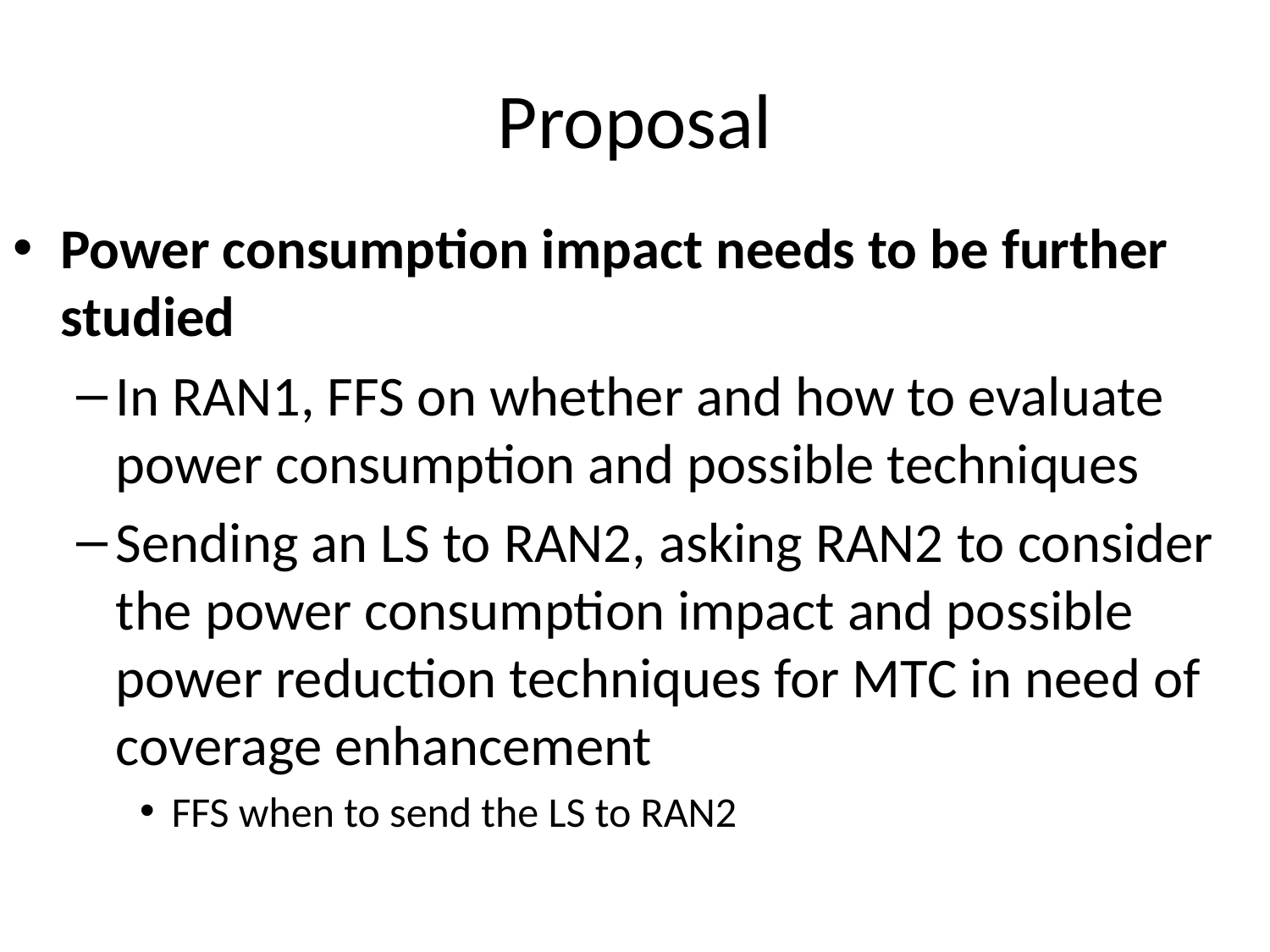

# Proposal
Power consumption impact needs to be further studied
In RAN1, FFS on whether and how to evaluate power consumption and possible techniques
Sending an LS to RAN2, asking RAN2 to consider the power consumption impact and possible power reduction techniques for MTC in need of coverage enhancement
FFS when to send the LS to RAN2